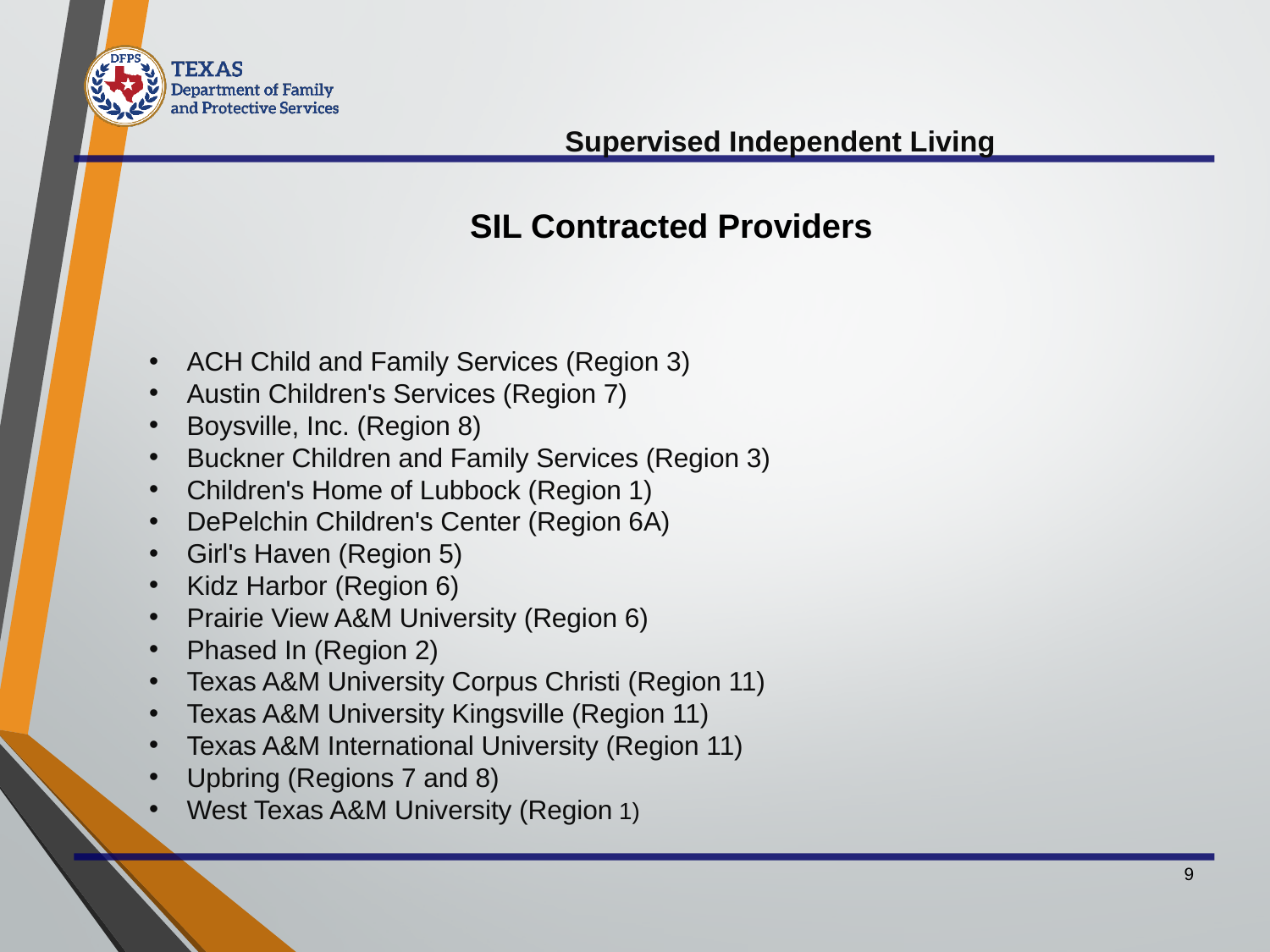

# Supervised Independent Living SIL Contracted Providers
ACH Child and Family Services (Region 3)
Austin Children's Services (Region 7)
Boysville, Inc. (Region 8)
Buckner Children and Family Services (Region 3)
Children's Home of Lubbock (Region 1)
DePelchin Children's Center (Region 6A)
Girl's Haven (Region 5)
Kidz Harbor (Region 6)
Prairie View A&M University (Region 6)
Phased In (Region 2)
Texas A&M University Corpus Christi (Region 11)
Texas A&M University Kingsville (Region 11)
Texas A&M International University (Region 11)
Upbring (Regions 7 and 8)
West Texas A&M University (Region 1)

9